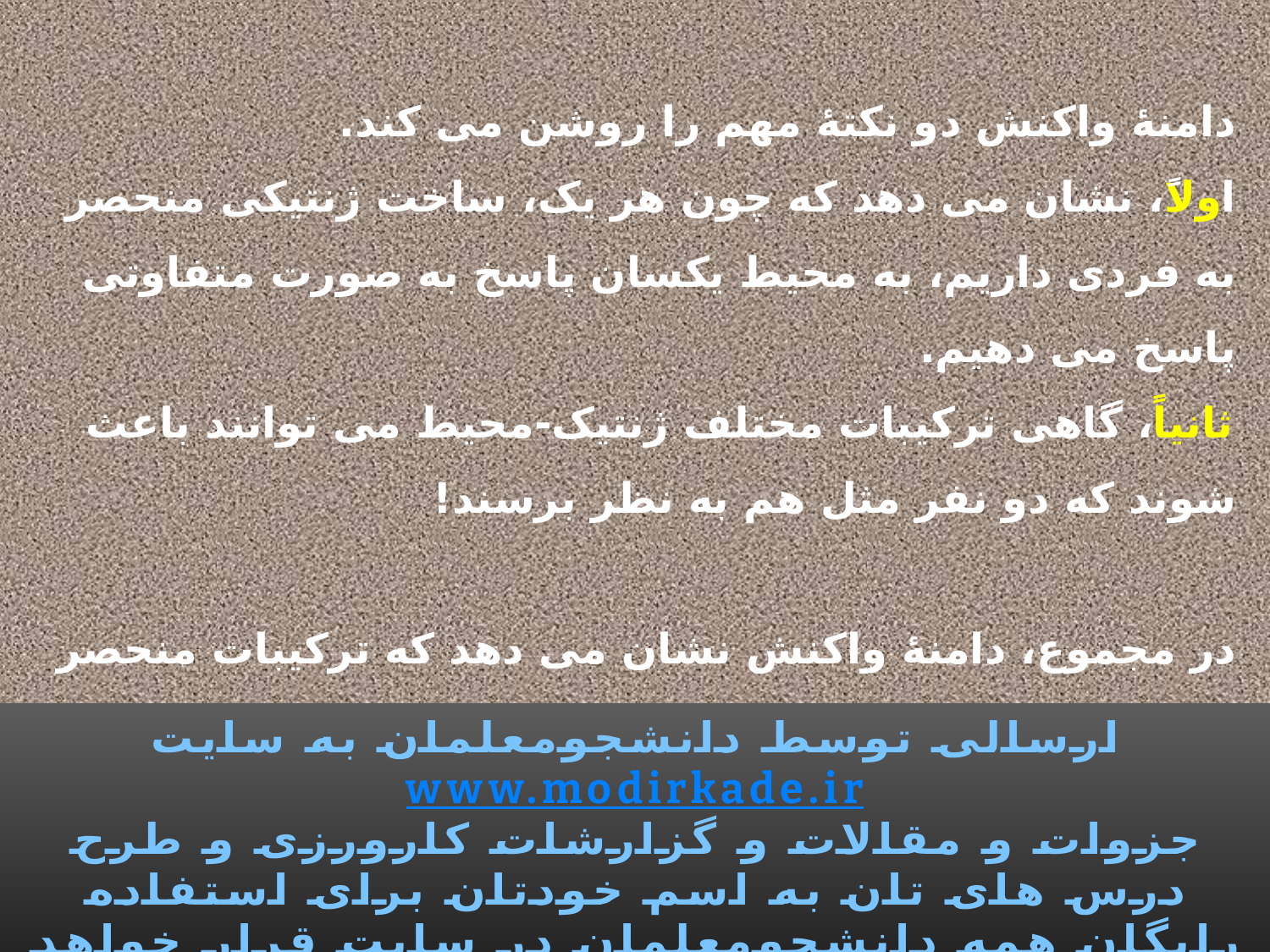

#
دامنۀ واکنش دو نکتۀ مهم را روشن می کند.
اولاً، نشان می دهد که چون هر یک، ساخت ژنتیکی منحصر به فردی داریم، به محیط یکسان پاسخ به صورت متفاوتی پاسخ می دهیم.
ثانیاً، گاهی ترکیبات مختلف ژنتیک-محیط می توانند باعث شوند که دو نفر مثل هم به نظر برسند!

در مجموع، دامنۀ واکنش نشان می دهد که ترکیبات منحصر به فرد وراثت و محیط، به شباهت ها و تفاوت ها در رفتار منجر می شوند.
ارسالی توسط دانشجومعلمان به سایت
www.modirkade.ir
جزوات و مقالات و گزارشات کارورزی و طرح درس های تان به اسم خودتان برای استفاده رایگان همه دانشجومعلمان در سایت قرار خواهد گرفت....
موفق و سربلند باشید...

www.modirkade.ir
53